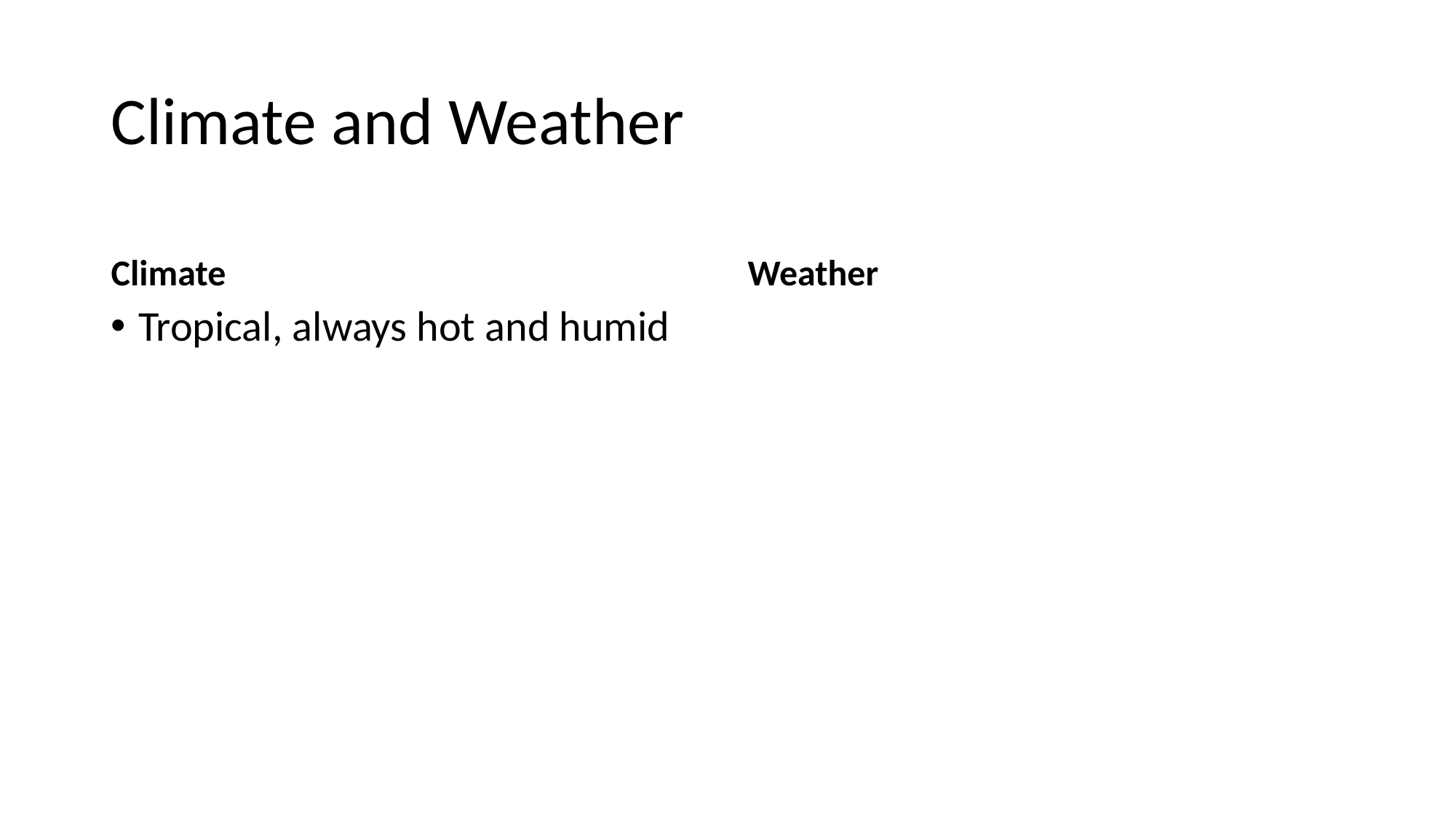

# Climate and Weather
Climate
Weather
Tropical, always hot and humid